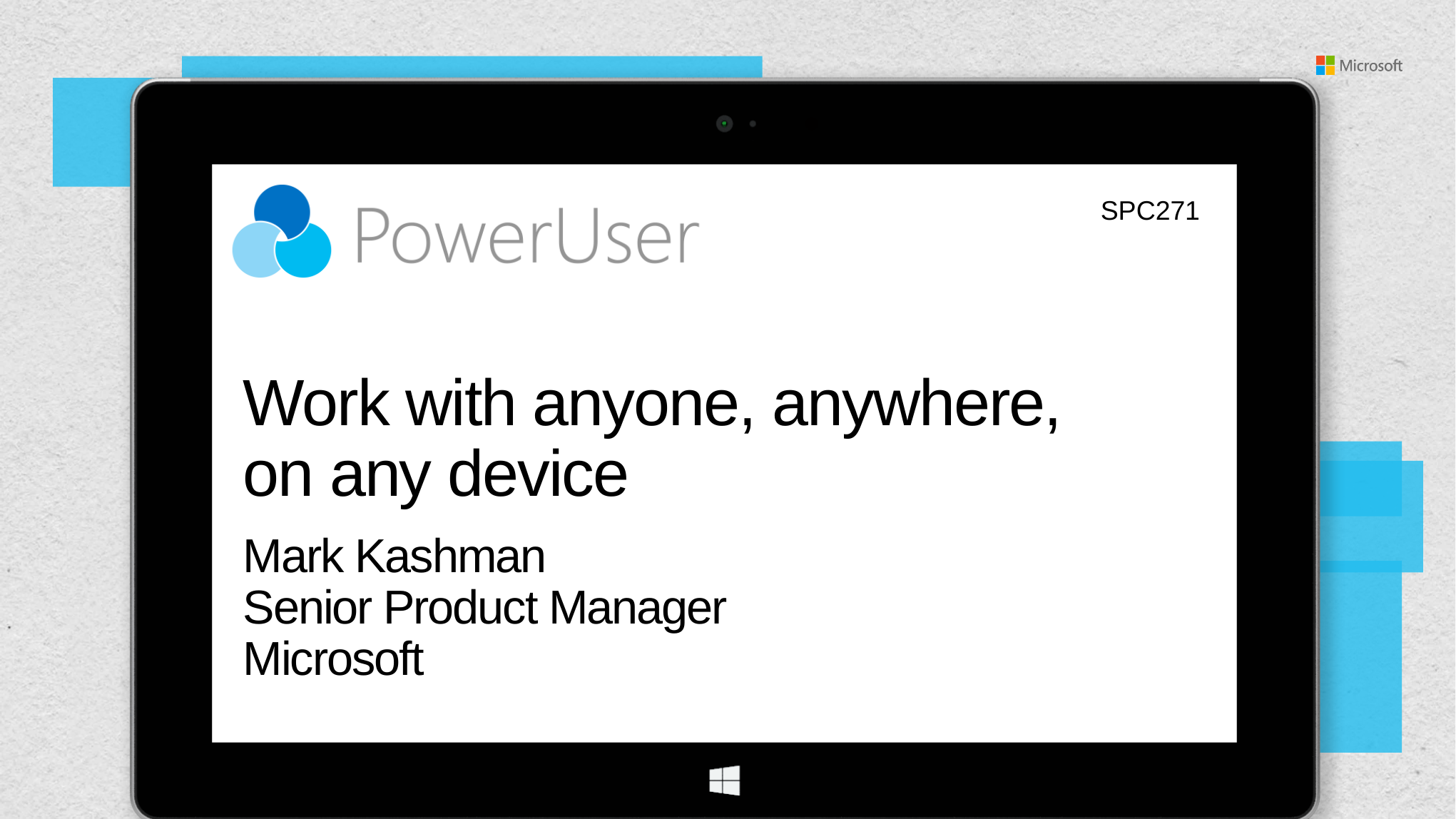

SPC271
# Work with anyone, anywhere, on any device
Mark Kashman
Senior Product Manager
Microsoft